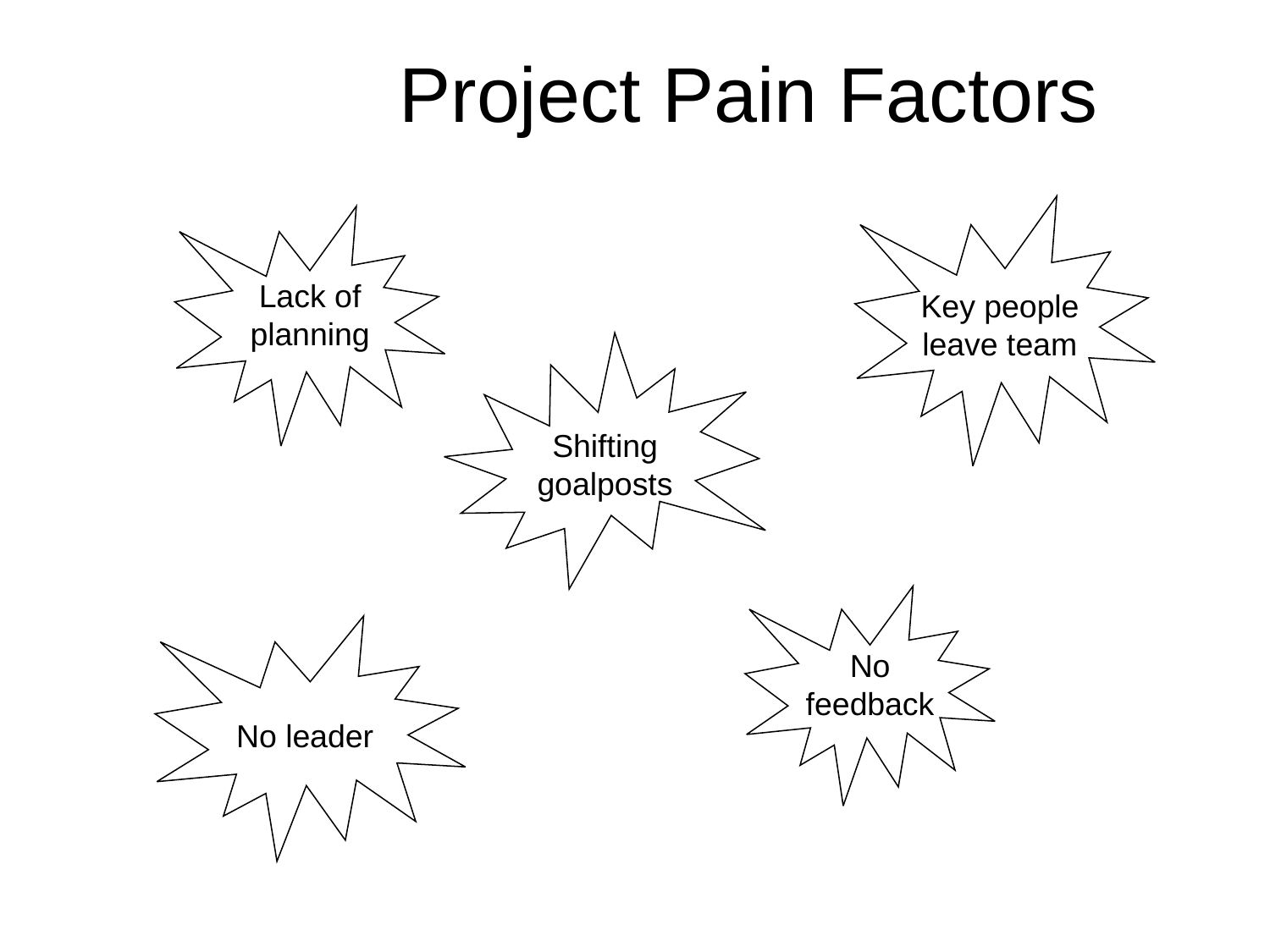

Project Pain Factors

Lack of planning
Key people leave team

Shifting goalposts

No feedback
No leader